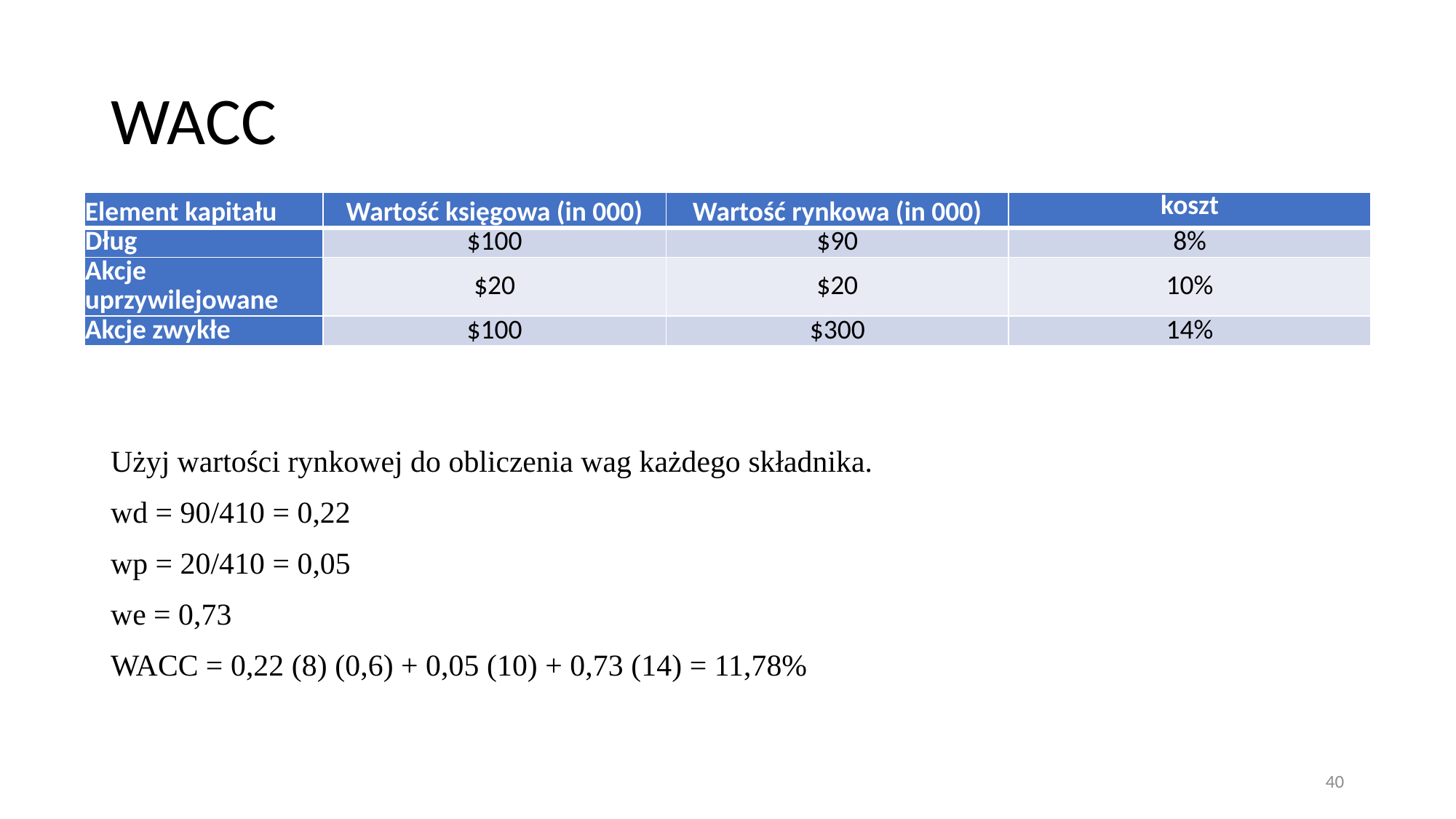

# WACC
| Element kapitału | Wartość księgowa (in 000) | Wartość rynkowa (in 000) | koszt |
| --- | --- | --- | --- |
| Dług | $100 | $90 | 8% |
| Akcje uprzywilejowane | $20 | $20 | 10% |
| Akcje zwykłe | $100 | $300 | 14% |
Użyj wartości rynkowej do obliczenia wag każdego składnika.
wd = 90/410 = 0,22
wp = 20/410 = 0,05
we = 0,73
WACC = 0,22 (8) (0,6) + 0,05 (10) + 0,73 (14) = 11,78%
40